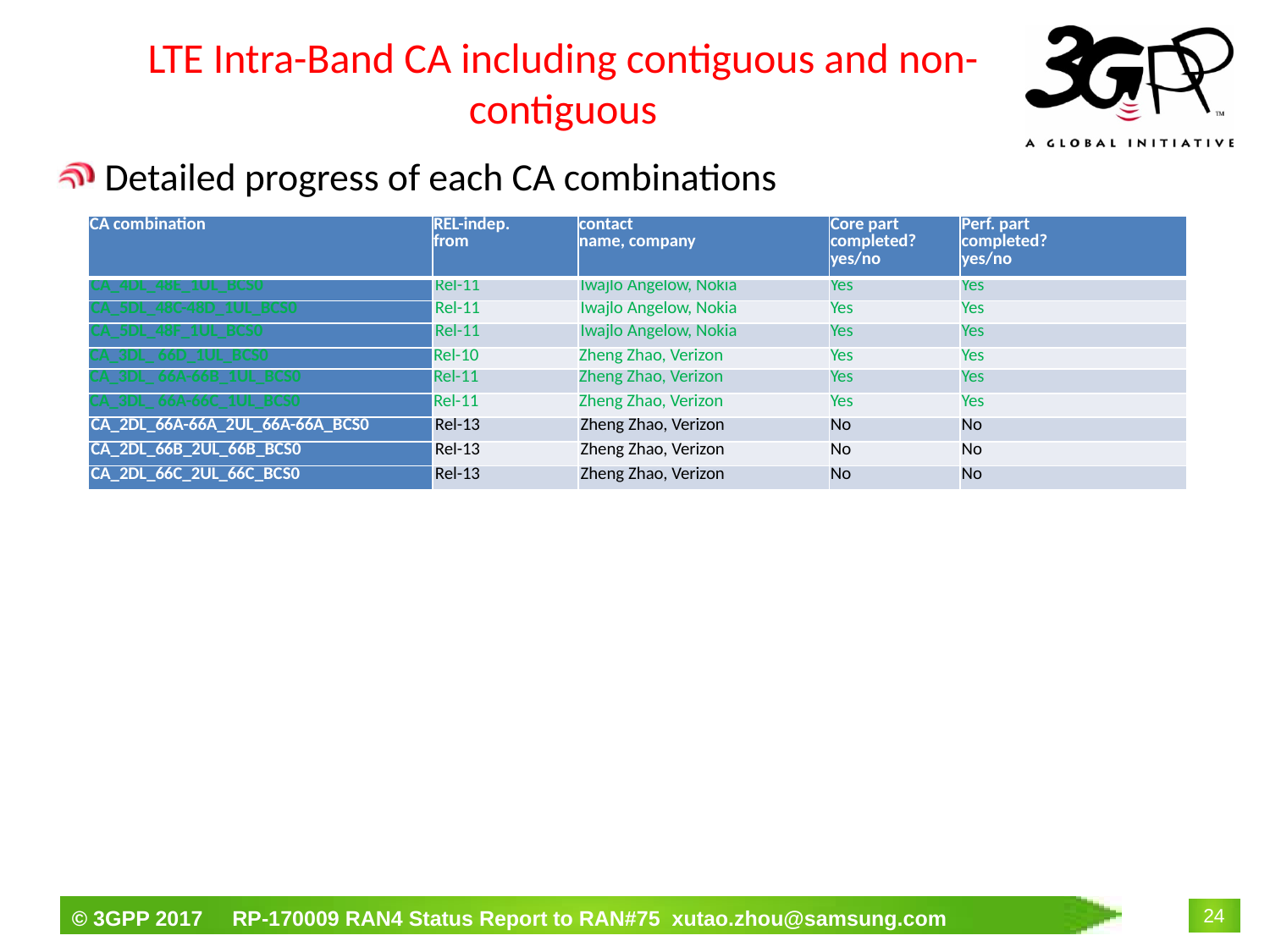

LTE Intra-Band CA including contiguous and non-contiguous
Detailed progress of each CA combinations
| CA combination | REL-indep. from | contact name, company | Core part completed? yes/no | Perf. part completed? yes/no |
| --- | --- | --- | --- | --- |
| CA\_4DL\_48E\_1UL\_BCS0 | Rel-11 | Iwajlo Angelow, Nokia | Yes | Yes |
| CA\_5DL\_48C-48D\_1UL\_BCS0 | Rel-11 | Iwajlo Angelow, Nokia | Yes | Yes |
| CA\_5DL\_48F\_1UL\_BCS0 | Rel-11 | Iwajlo Angelow, Nokia | Yes | Yes |
| CA\_3DL\_ 66D\_1UL\_BCS0 | Rel-10 | Zheng Zhao, Verizon | Yes | Yes |
| CA\_3DL\_ 66A-66B\_1UL\_BCS0 | Rel-11 | Zheng Zhao, Verizon | Yes | Yes |
| CA\_3DL\_ 66A-66C\_1UL\_BCS0 | Rel-11 | Zheng Zhao, Verizon | Yes | Yes |
| CA\_2DL\_66A-66A\_2UL\_66A-66A\_BCS0 | Rel-13 | Zheng Zhao, Verizon | No | No |
| CA\_2DL\_66B\_2UL\_66B\_BCS0 | Rel-13 | Zheng Zhao, Verizon | No | No |
| CA\_2DL\_66C\_2UL\_66C\_BCS0 | Rel-13 | Zheng Zhao, Verizon | No | No |